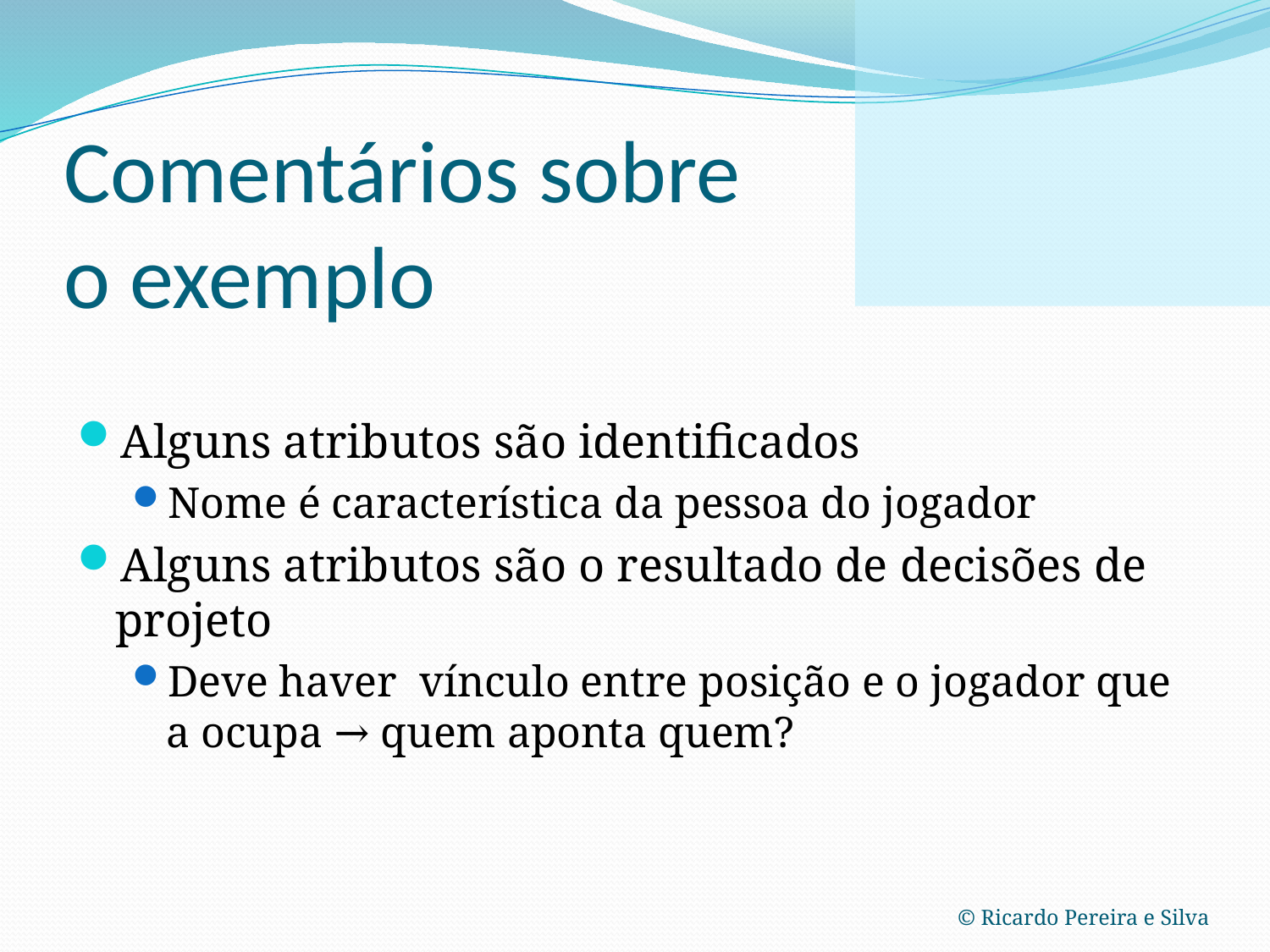

# Comentários sobre o exemplo
Alguns atributos são identificados
Nome é característica da pessoa do jogador
Alguns atributos são o resultado de decisões de projeto
Deve haver  vínculo entre posição e o jogador que a ocupa → quem aponta quem?
© Ricardo Pereira e Silva